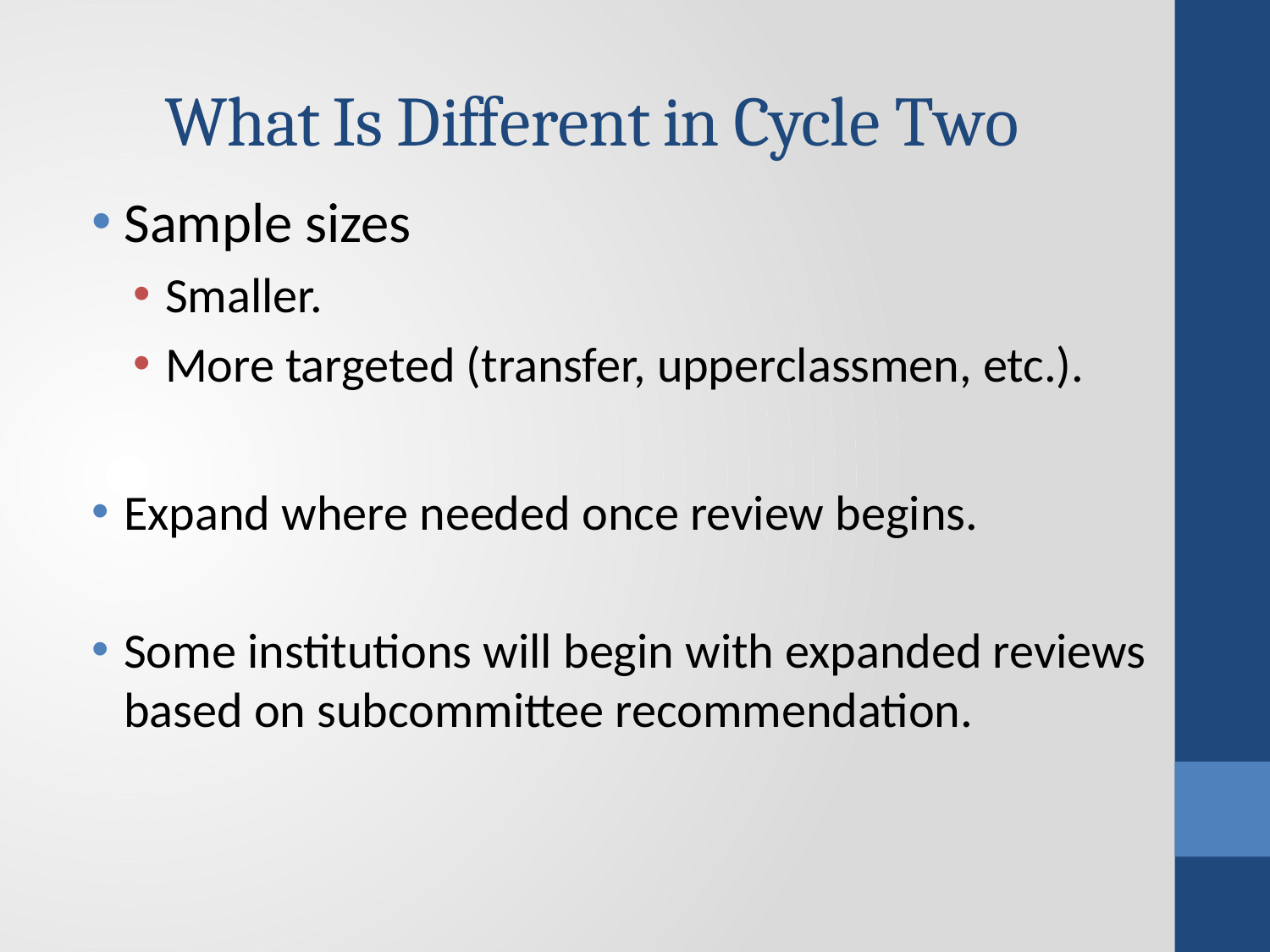

# What Is Different in Cycle Two
Sample sizes
Smaller.
More targeted (transfer, upperclassmen, etc.).

Expand where needed once review begins.

Some institutions will begin with expanded reviews based on subcommittee recommendation.